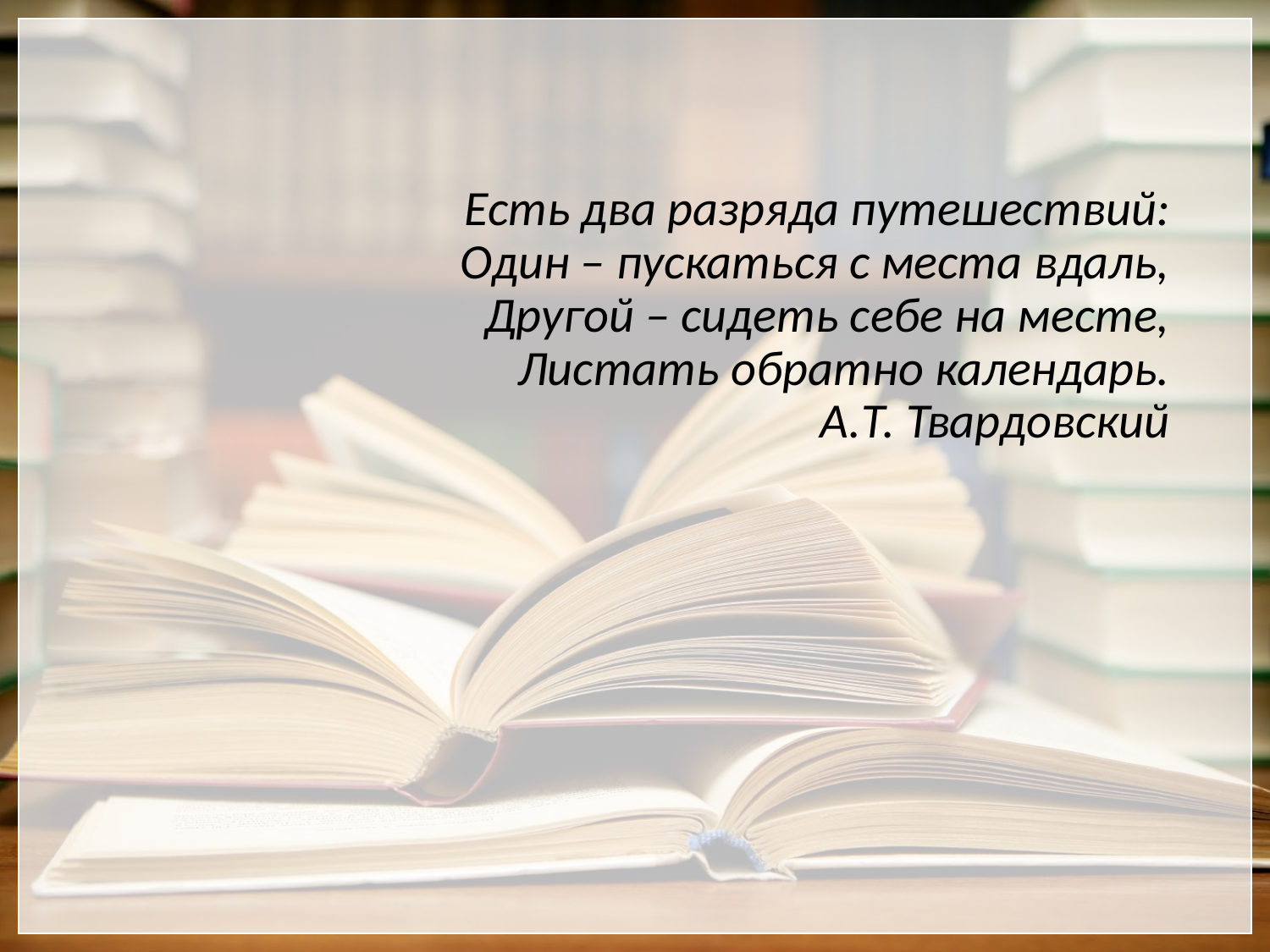

#
Есть два разряда путешествий:
Один – пускаться с места вдаль,
Другой – сидеть себе на месте,
Листать обратно календарь.
                           А.Т. Твардовский